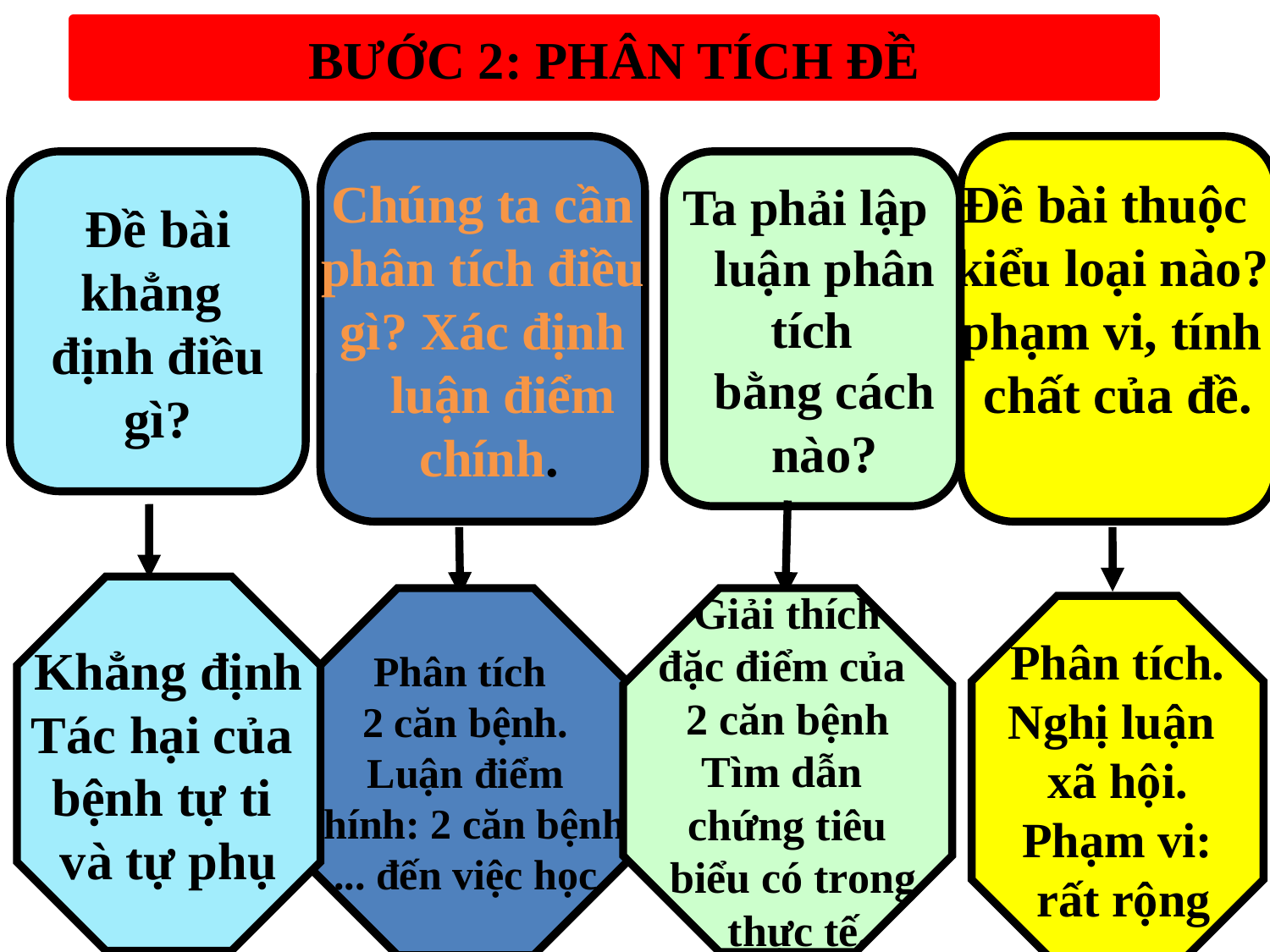

BƯỚC 2: PHÂN TÍCH ĐỀ
Chúng ta cần
phân tích điều
gì? Xác định
   luận điểm
 chính.

Đề bài thuộc
kiểu loại nào?
phạm vi, tính
chất của đề.

Đề bài
khẳng
định điều
gì?
Ta phải lập
   luận phân
tích
  bằng cách
   nào?

Khẳng định
Tác hại của
bệnh tự ti
và tự phụ

Phân tích
2 căn bệnh.
 Luận điểm
chính: 2 căn bệnh
... đến việc học

 Giải thích
đặc điểm của
2 căn bệnh
Tìm dẫn
chứng tiêu
 biểu có trong
  thực tế.

Phân tích.
Nghị luận
xã hội.
Phạm vi:
 rất rộng